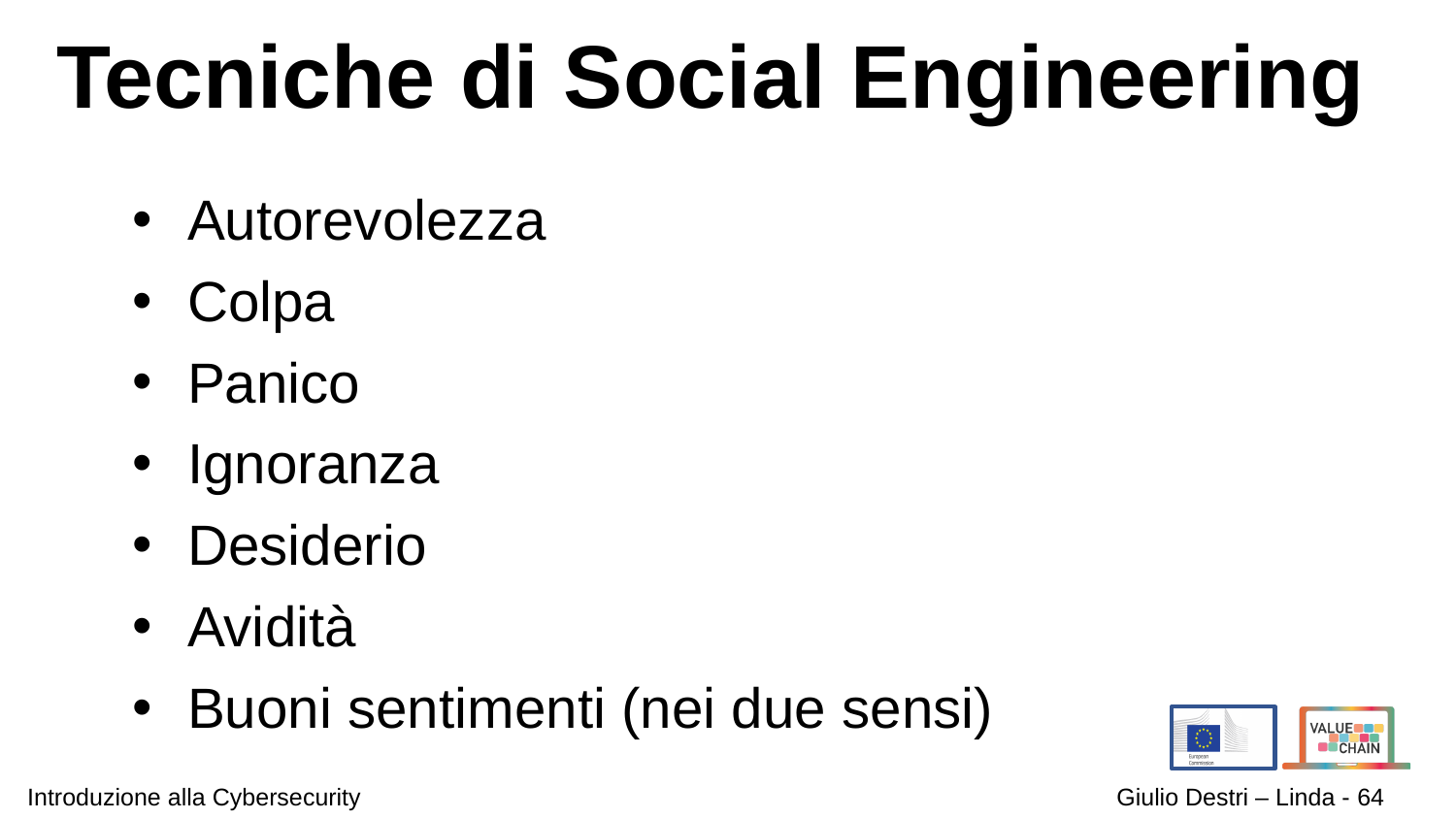

# Tecniche di Social Engineering
Autorevolezza
Colpa
Panico
Ignoranza
Desiderio
Avidità
Buoni sentimenti (nei due sensi)